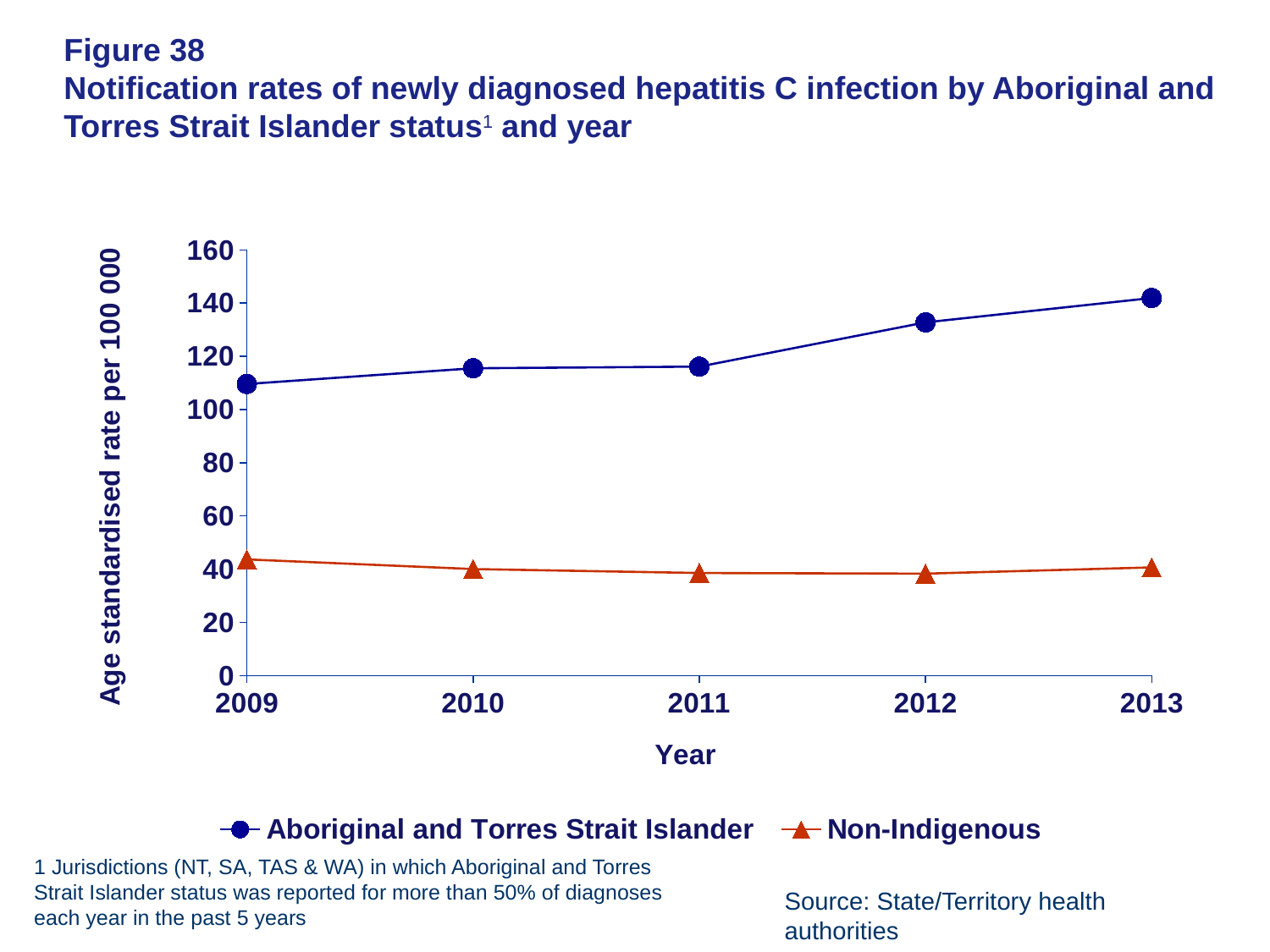

# Figure 38 Notification rates of newly diagnosed hepatitis C infection by Aboriginal and Torres Strait Islander status1 and year

### Chart

| Category | Aboriginal and Torres Strait Islander  | Non-Indigenous  |
|---|---|---|
| 2009.0 | 109.5859711255202 | 43.63424111594361 |
| 2010.0 | 115.499684527061 | 40.00890533557848 |
| 2011.0 | 116.1215083025126 | 38.52653573100464 |
| 2012.0 | 132.7471270116298 | 38.28572496267201 |
| 2013.0 | 141.910711951017 | 40.62666822608898 |
1 Jurisdictions (NT, SA, TAS & WA) in which Aboriginal and Torres Strait Islander status was reported for more than 50% of diagnoses each year in the past 5 years
Source: State/Territory health authorities